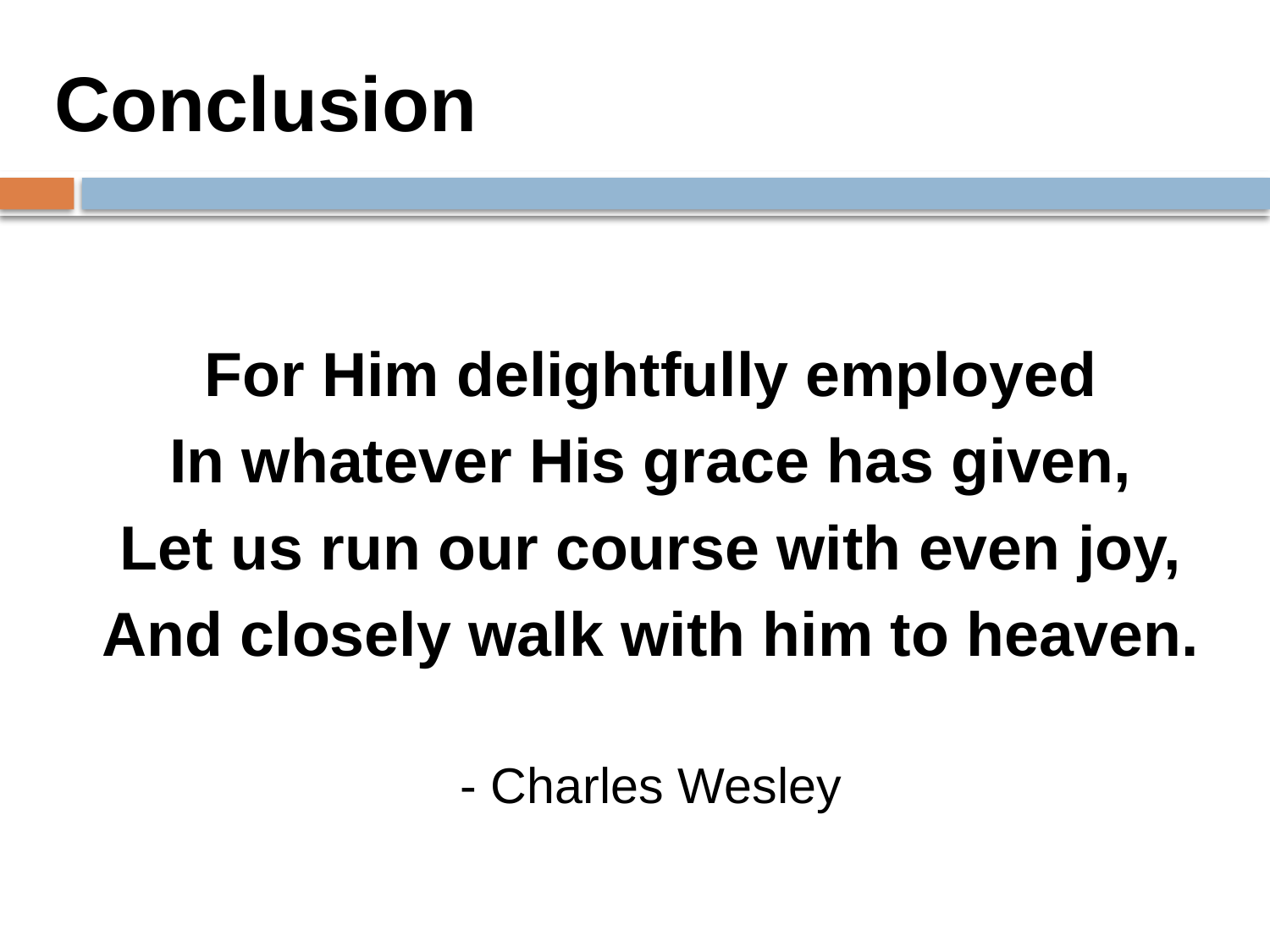

# Conclusion
For Him delightfully employed
In whatever His grace has given,
Let us run our course with even joy,
And closely walk with him to heaven.

- Charles Wesley